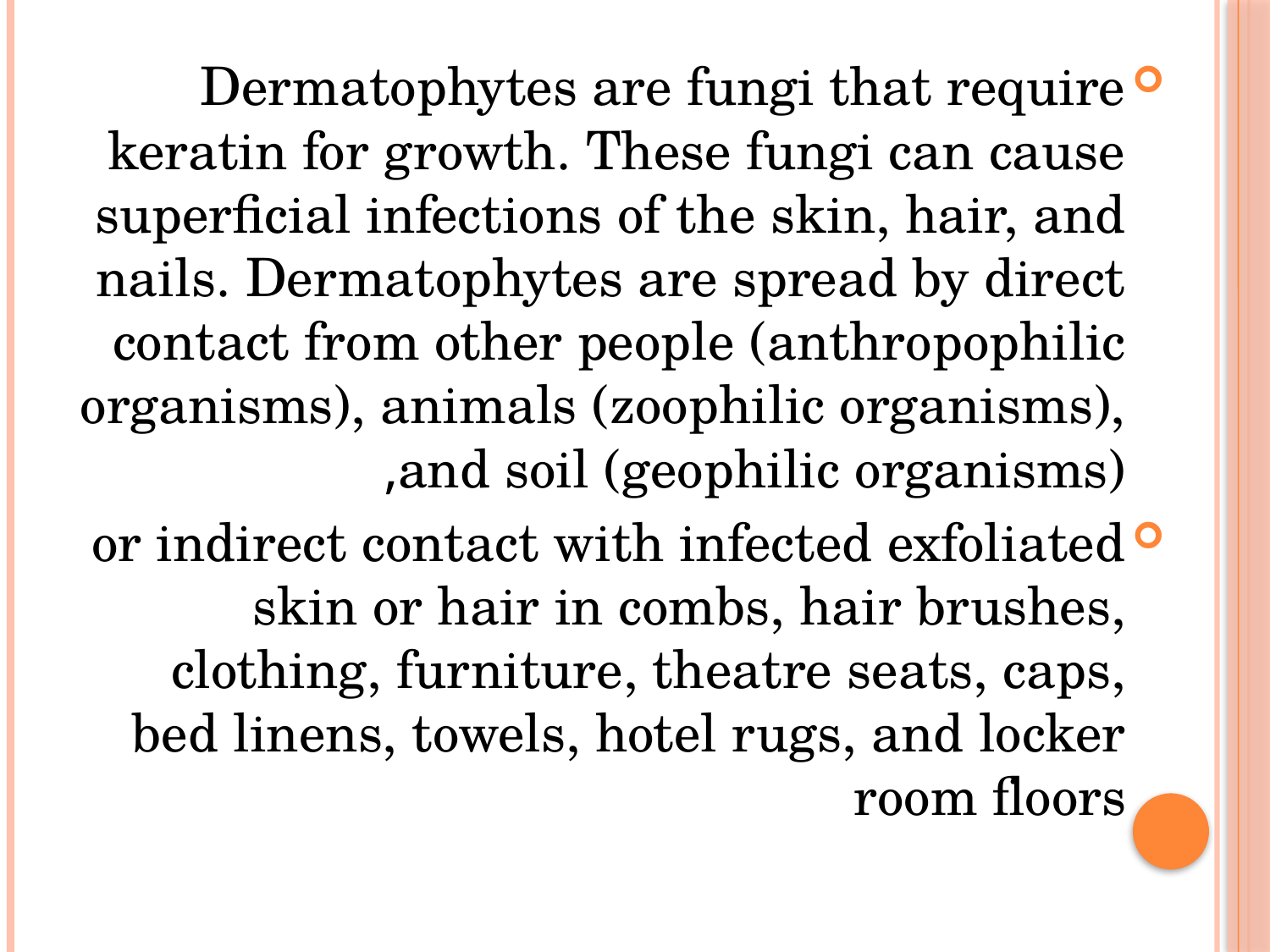

Dermatophytes are fungi that require keratin for growth. These fungi can cause superficial infections of the skin, hair, and nails. Dermatophytes are spread by direct contact from other people (anthropophilic organisms), animals (zoophilic organisms), and soil (geophilic organisms),
or indirect contact with infected exfoliated skin or hair in combs, hair brushes, clothing, furniture, theatre seats, caps, bed linens, towels, hotel rugs, and locker room floors